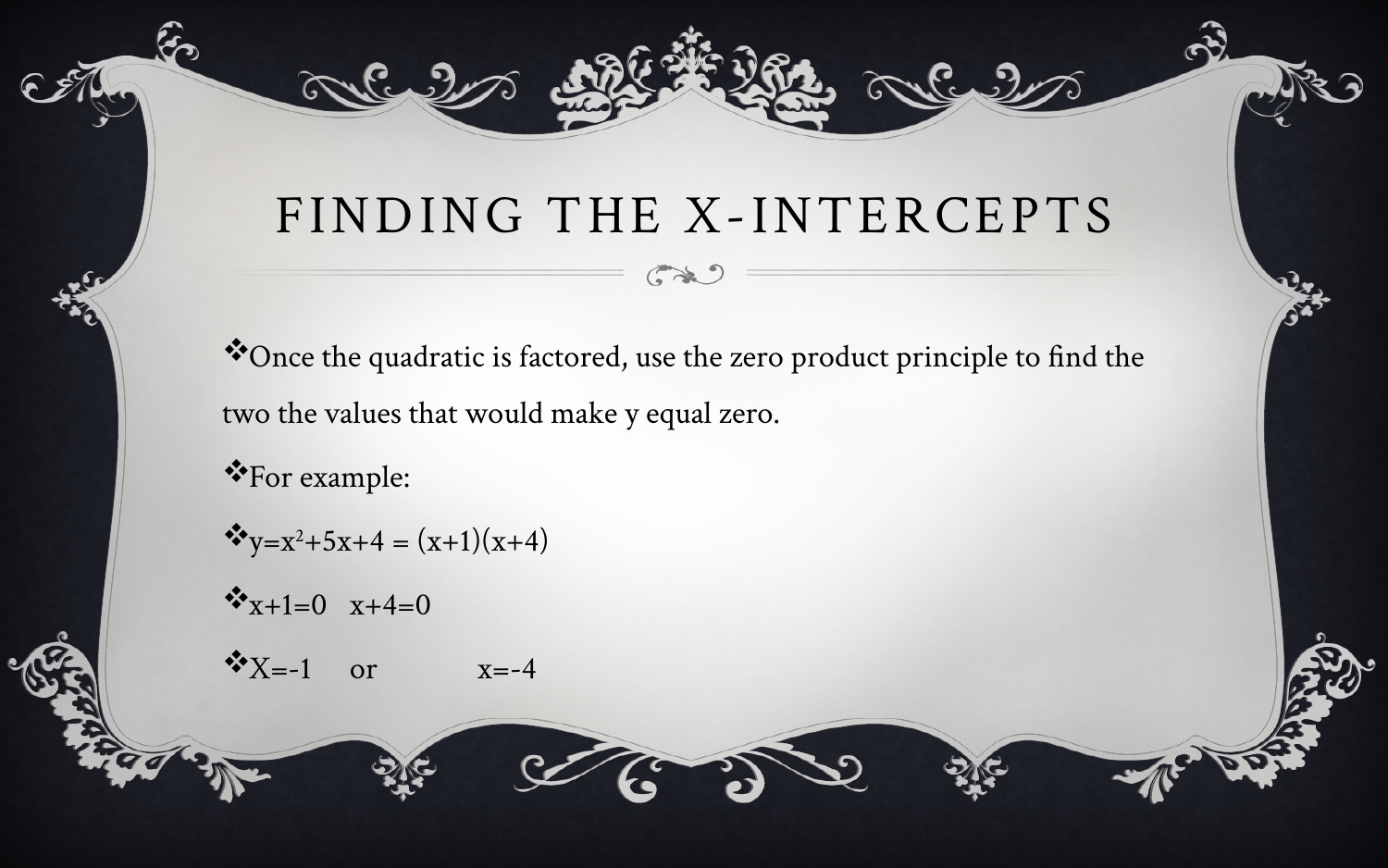

# Finding the x-intercepts
Once the quadratic is factored, use the zero product principle to find the two the values that would make y equal zero.
For example:
y=x2+5x+4 = (x+1)(x+4)
x+1=0			x+4=0
X=-1		or	x=-4